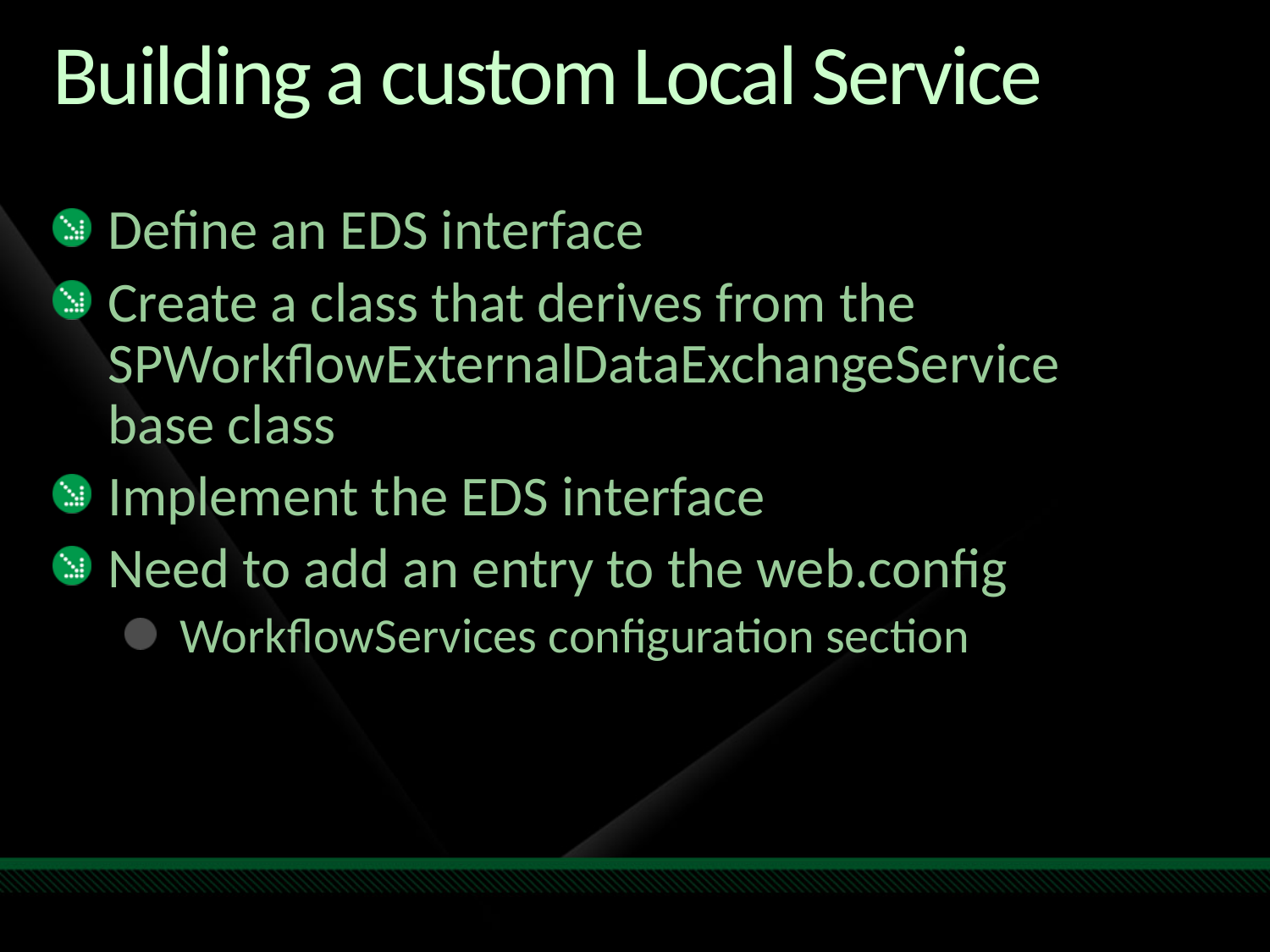

# Building a custom Local Service
Define an EDS interface
Create a class that derives from the SPWorkflowExternalDataExchangeService
base class
Implement the EDS interface
Need to add an entry to the web.config
WorkflowServices configuration section